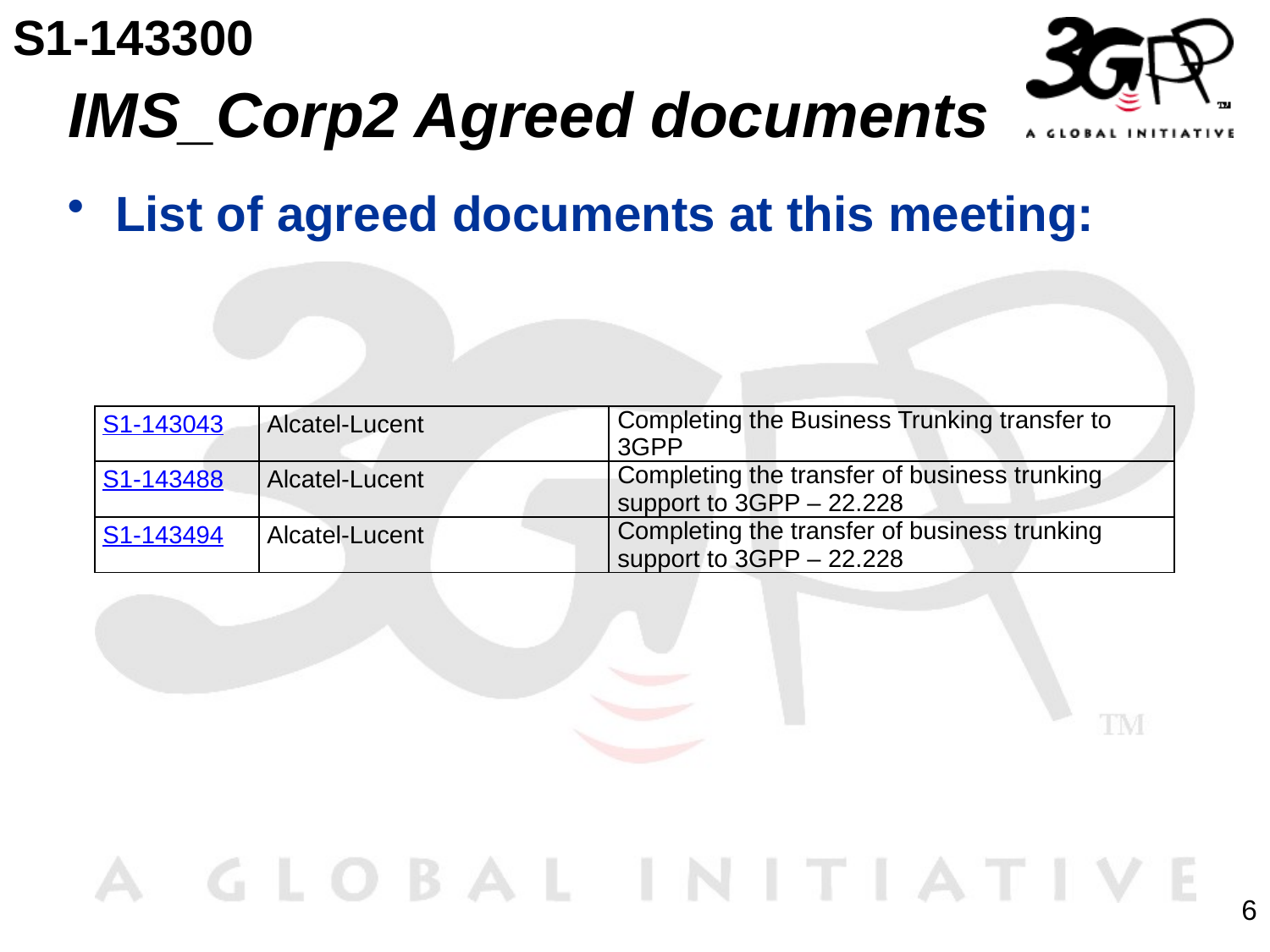

S1-143300
# IMS_Corp2 Agreed documents
List of agreed documents at this meeting:

| S1-143043 | Alcatel-Lucent | Completing the Business Trunking transfer to 3GPP |
| --- | --- | --- |
| S1-143488 | Alcatel-Lucent | Completing the transfer of business trunking support to 3GPP – 22.228 |
| S1-143494 | Alcatel-Lucent | Completing the transfer of business trunking support to 3GPP – 22.228 |
6